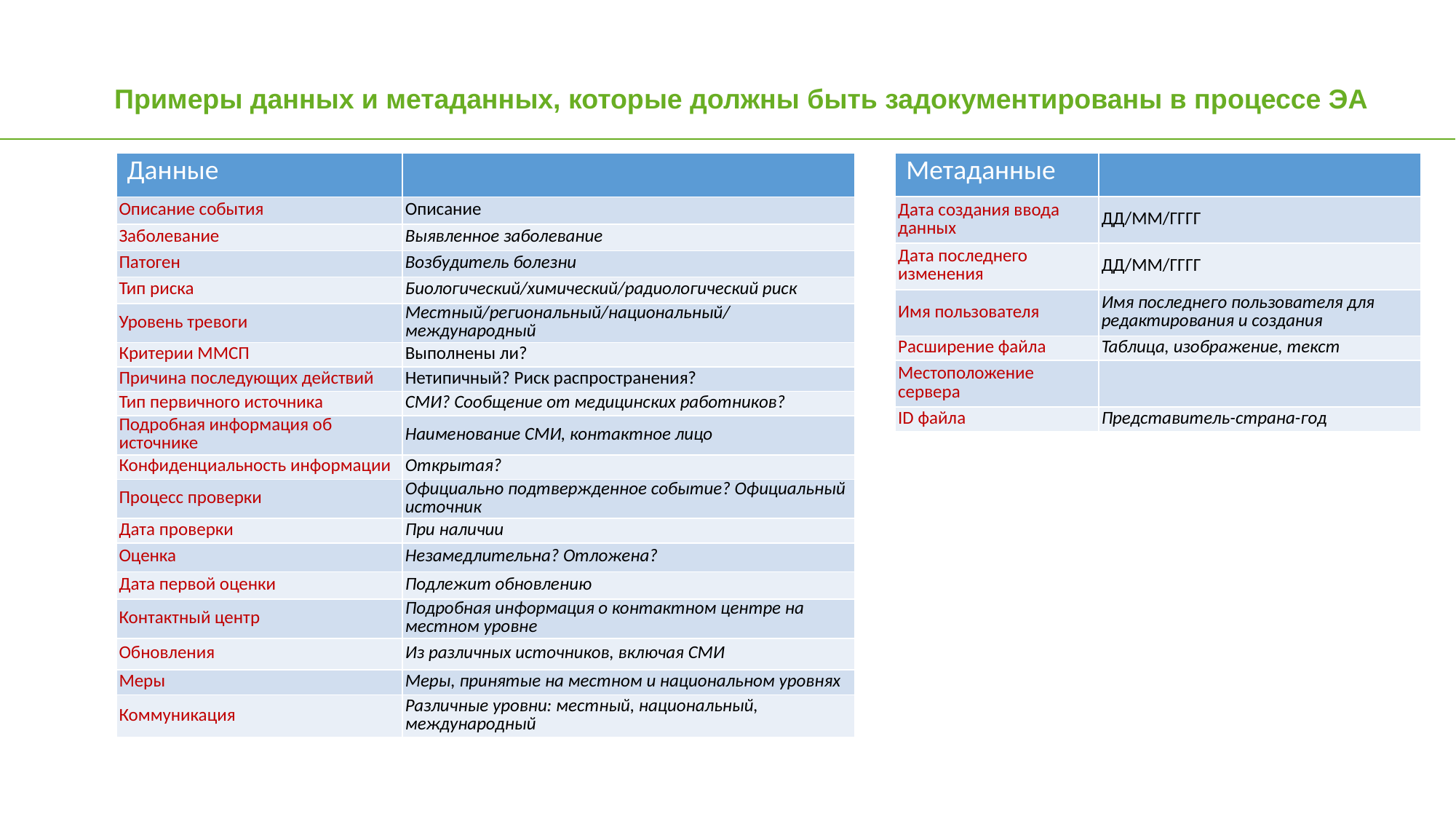

Примеры данных и метаданных, которые должны быть задокументированы в процессе ЭА
| Данные |  |
| --- | --- |
| Описание события | Описание |
| Заболевание | Выявленное заболевание |
| Патоген | Возбудитель болезни |
| Тип риска | Биологический/химический/радиологический риск |
| Уровень тревоги | Местный/региональный/национальный/международный |
| Критерии ММСП | Выполнены ли? |
| Причина последующих действий | Нетипичный? Риск распространения? |
| Тип первичного источника | СМИ? Сообщение от медицинских работников? |
| Подробная информация об источнике | Наименование СМИ, контактное лицо |
| Конфиденциальность информации | Открытая? |
| Процесс проверки | Официально подтвержденное событие? Официальный источник |
| Дата проверки | При наличии |
| Оценка | Незамедлительна? Отложена? |
| Дата первой оценки | Подлежит обновлению |
| Контактный центр | Подробная информация о контактном центре на местном уровне |
| Обновления | Из различных источников, включая СМИ |
| Меры | Меры, принятые на местном и национальном уровнях |
| Коммуникация | Различные уровни: местный, национальный, международный |
| Метаданные |  |
| --- | --- |
| Дата создания ввода данных | ДД/ММ/ГГГГ |
| Дата последнего изменения | ДД/ММ/ГГГГ |
| Имя пользователя | Имя последнего пользователя для редактирования и создания |
| Расширение файла | Таблица, изображение, текст |
| Местоположение сервера |  |
| ID файла | Представитель-страна-год |